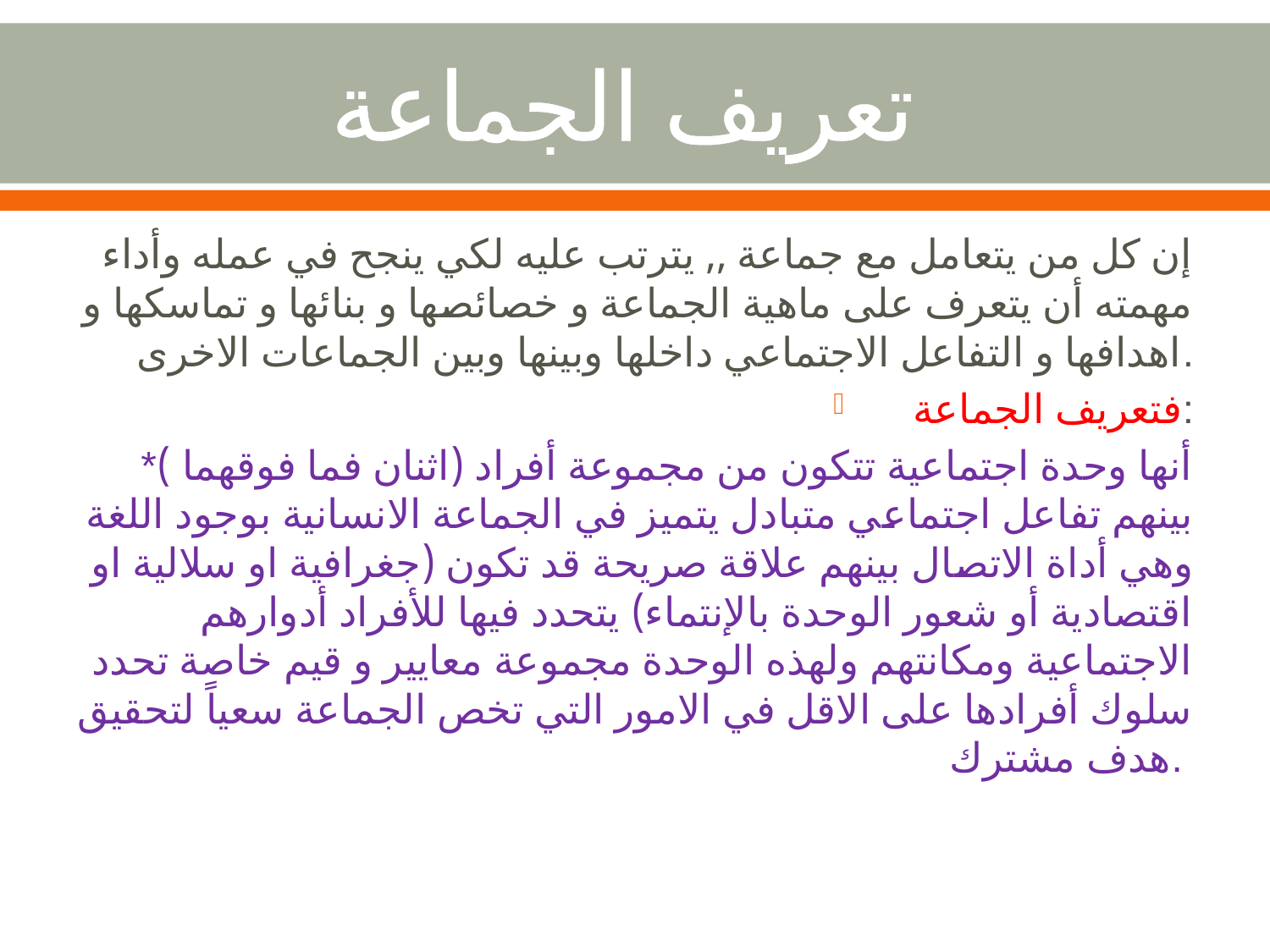

# تعريف الجماعة
إن كل من يتعامل مع جماعة ,, يترتب عليه لكي ينجح في عمله وأداء مهمته أن يتعرف على ماهية الجماعة و خصائصها و بنائها و تماسكها و اهدافها و التفاعل الاجتماعي داخلها وبينها وبين الجماعات الاخرى.
فتعريف الجماعة:
*أنها وحدة اجتماعية تتكون من مجموعة أفراد (اثنان فما فوقهما ) بينهم تفاعل اجتماعي متبادل يتميز في الجماعة الانسانية بوجود اللغة وهي أداة الاتصال بينهم علاقة صريحة قد تكون (جغرافية او سلالية او اقتصادية أو شعور الوحدة بالإنتماء) يتحدد فيها للأفراد أدوارهم الاجتماعية ومكانتهم ولهذه الوحدة مجموعة معايير و قيم خاصة تحدد سلوك أفرادها على الاقل في الامور التي تخص الجماعة سعياً لتحقيق هدف مشترك.